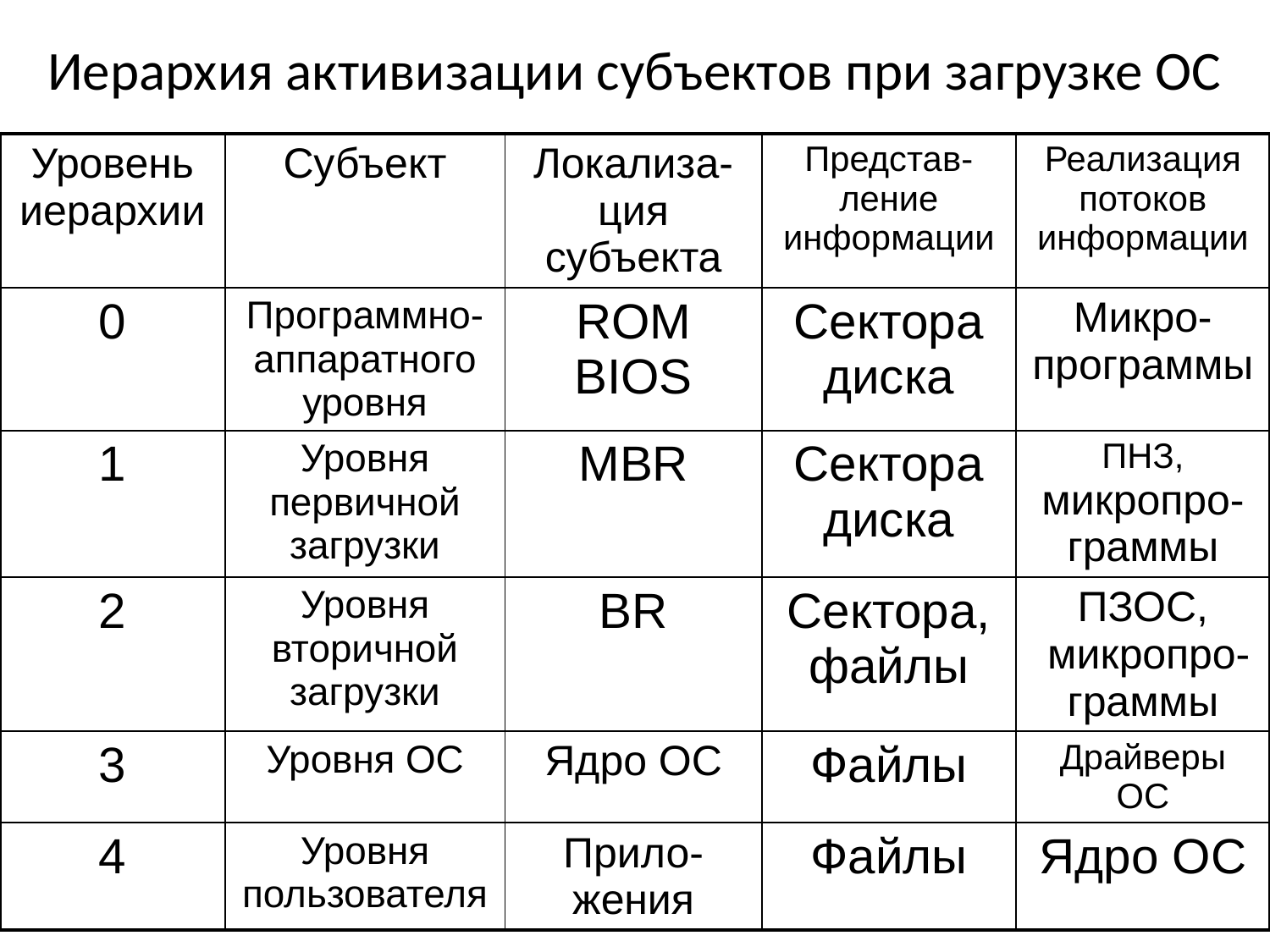

# Иерархия активизации субъектов при загрузке ОС
| Уровень иерархии | Субъект | Локализа-ция субъекта | Представ-ление информации | Реализация потоков информации |
| --- | --- | --- | --- | --- |
| 0 | Программно-аппаратного уровня | ROM BIOS | Сектора диска | Микро-программы |
| 1 | Уровня первичной загрузки | MBR | Сектора диска | ПНЗ, микропро-граммы |
| 2 | Уровня вторичной загрузки | BR | Сектора, файлы | ПЗОС, микропро-граммы |
| 3 | Уровня ОС | Ядро ОС | Файлы | Драйверы ОС |
| 4 | Уровня пользователя | Прило-жения | Файлы | Ядро ОС |